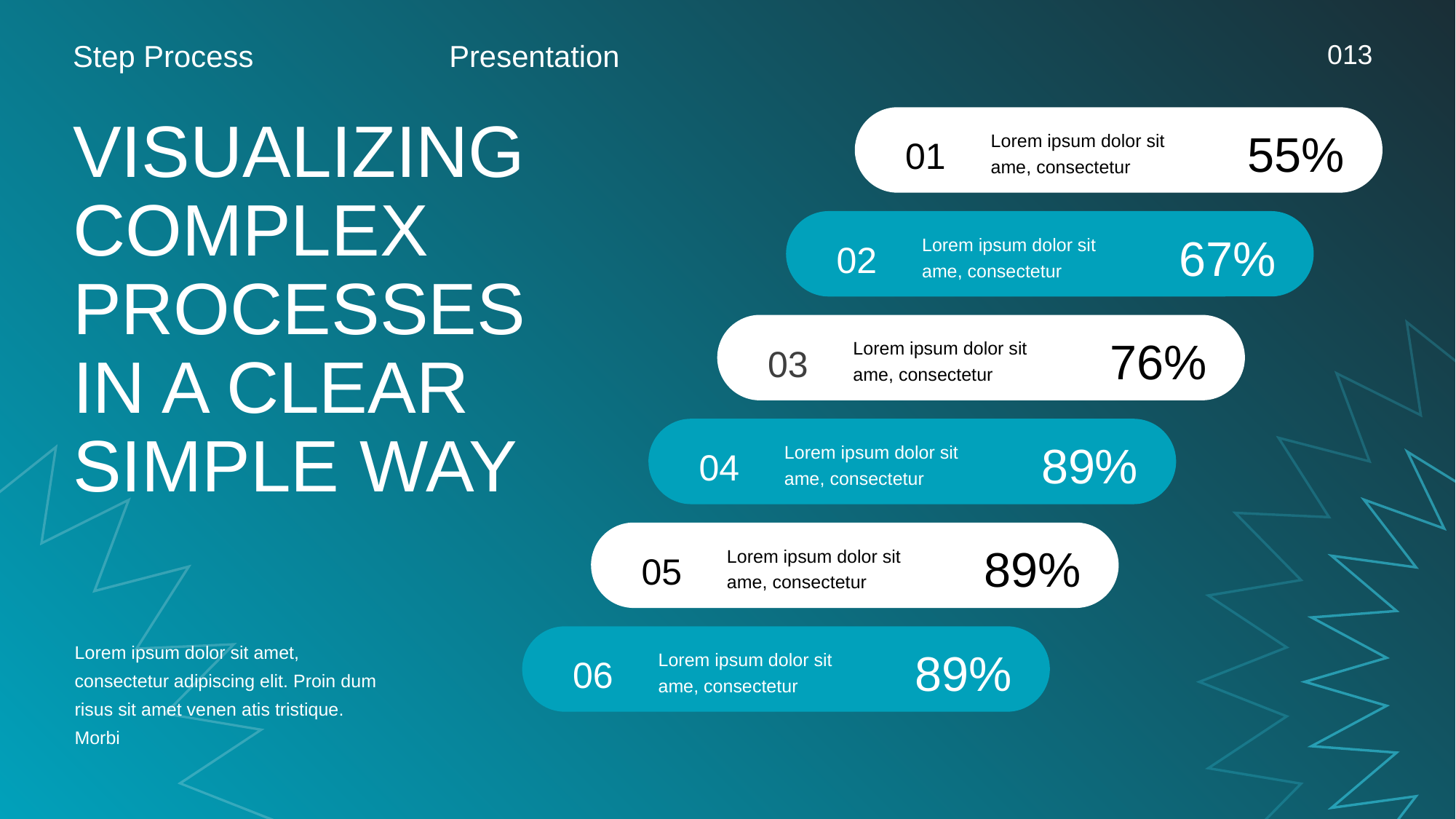

Step Process
Presentation
013

55%
VISUALIZING COMPLEX PROCESSES IN A CLEAR SIMPLE WAY
01
Lorem ipsum dolor sit ame, consectetur

67%
02
Lorem ipsum dolor sit ame, consectetur

76%
03
Lorem ipsum dolor sit ame, consectetur

89%
04
Lorem ipsum dolor sit ame, consectetur

89%
05
Lorem ipsum dolor sit ame, consectetur
89%
Lorem ipsum dolor sit amet, consectetur adipiscing elit. Proin dum risus sit amet venen atis tristique. Morbi
06
Lorem ipsum dolor sit ame, consectetur